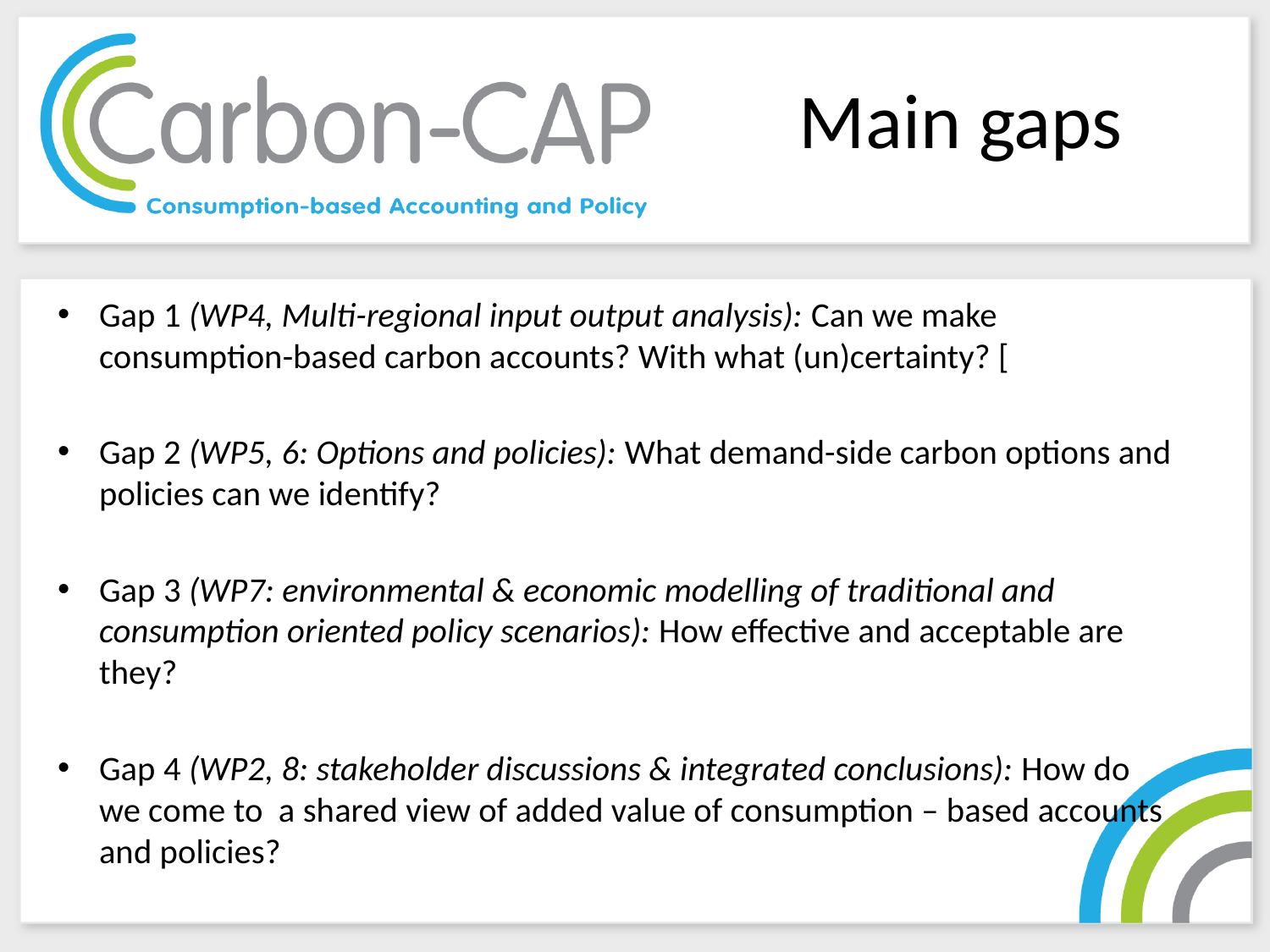

# Main gaps
Gap 1 (WP4, Multi-regional input output analysis): Can we make consumption-based carbon accounts? With what (un)certainty? [

Gap 2 (WP5, 6: Options and policies): What demand-side carbon options and policies can we identify?

Gap 3 (WP7: environmental & economic modelling of traditional and consumption oriented policy scenarios): How effective and acceptable are they?

Gap 4 (WP2, 8: stakeholder discussions & integrated conclusions): How do we come to  a shared view of added value of consumption – based accounts and policies?